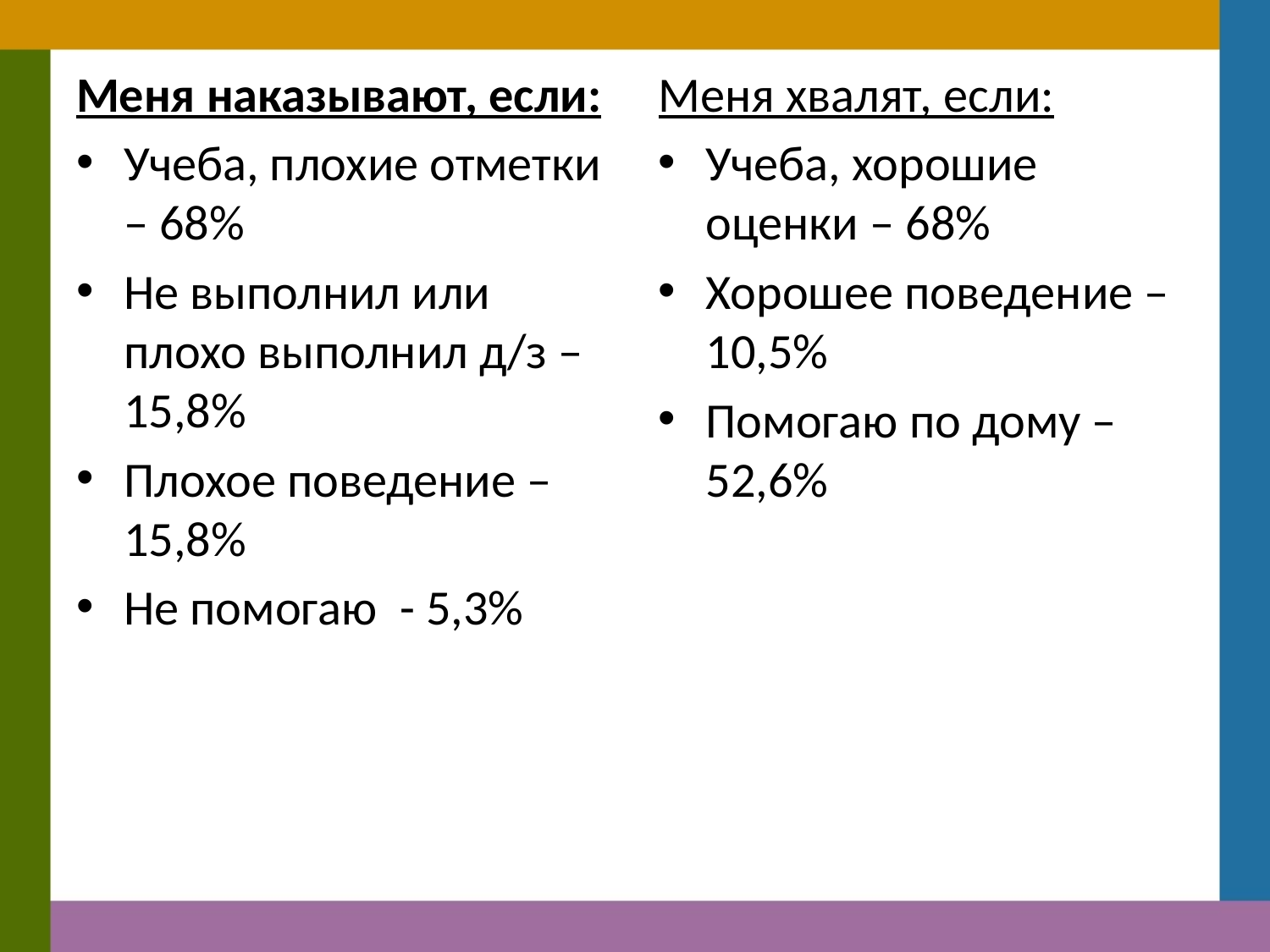

Меня наказывают, если:
Учеба, плохие отметки – 68%
Не выполнил или плохо выполнил д/з – 15,8%
Плохое поведение – 15,8%
Не помогаю  - 5,3%
Меня хвалят, если:
Учеба, хорошие оценки – 68%
Хорошее поведение – 10,5%
Помогаю по дому – 52,6%